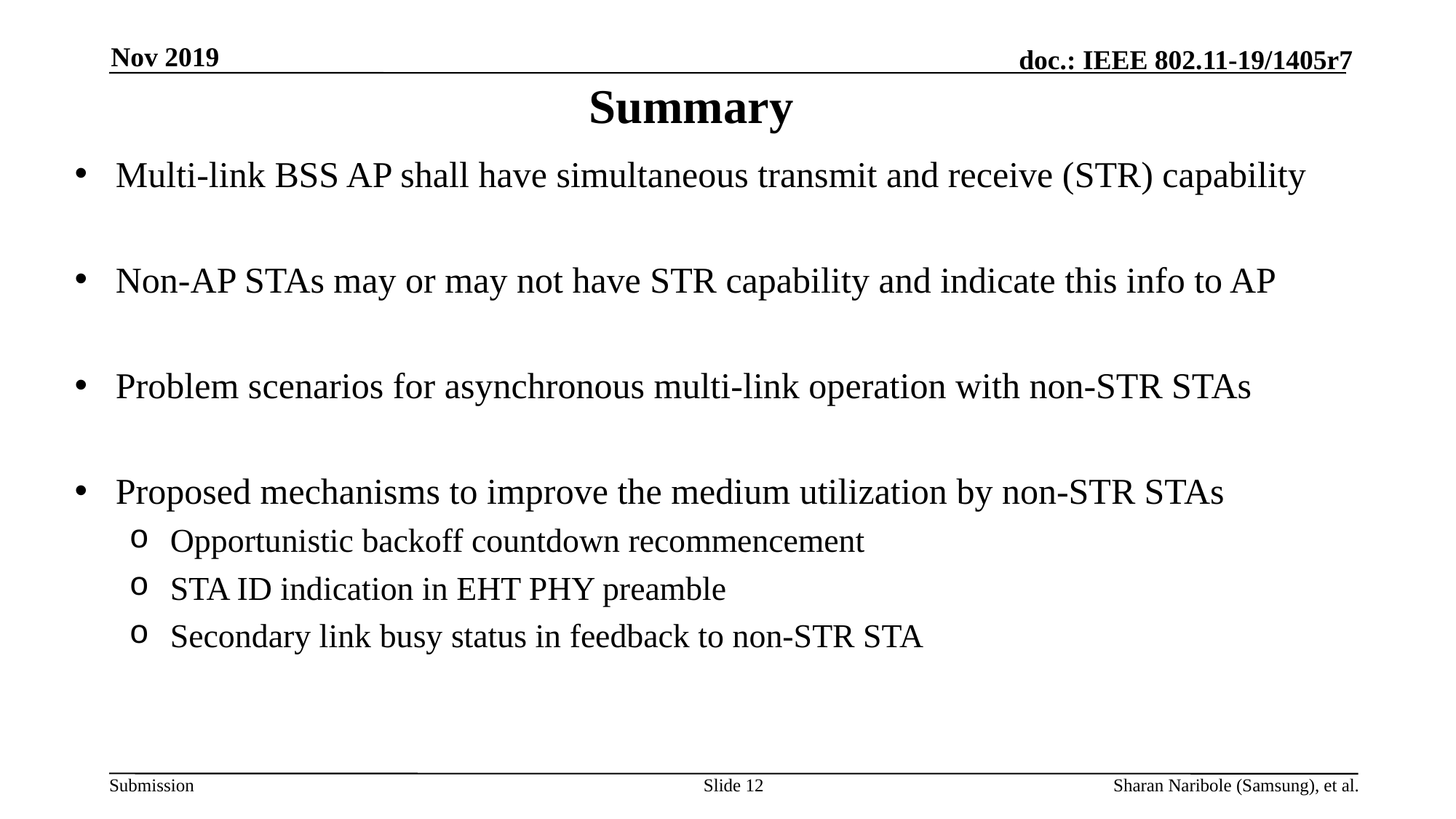

Nov 2019
# Summary
Multi-link BSS AP shall have simultaneous transmit and receive (STR) capability

Non-AP STAs may or may not have STR capability and indicate this info to AP

Problem scenarios for asynchronous multi-link operation with non-STR STAs

Proposed mechanisms to improve the medium utilization by non-STR STAs
Opportunistic backoff countdown recommencement
STA ID indication in EHT PHY preamble
Secondary link busy status in feedback to non-STR STA
Slide 12
Sharan Naribole (Samsung), et al.